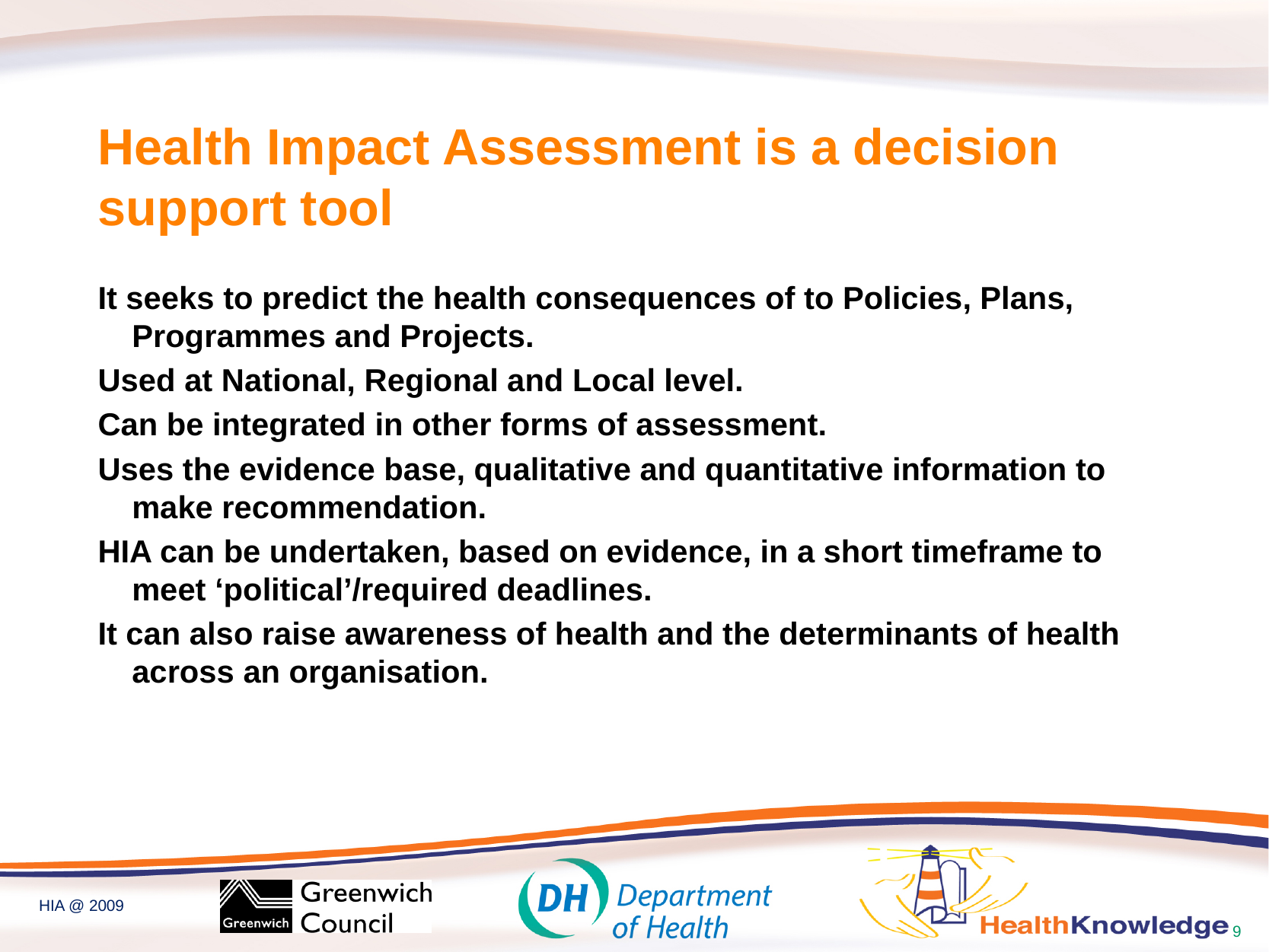

Health Impact Assessment is a decision
support tool
It seeks to predict the health consequences of to Policies, Plans, Programmes and Projects.
Used at National, Regional and Local level.
Can be integrated in other forms of assessment.
Uses the evidence base, qualitative and quantitative information to make recommendation.
HIA can be undertaken, based on evidence, in a short timeframe to meet ‘political’/required deadlines.
It can also raise awareness of health and the determinants of health across an organisation.

9